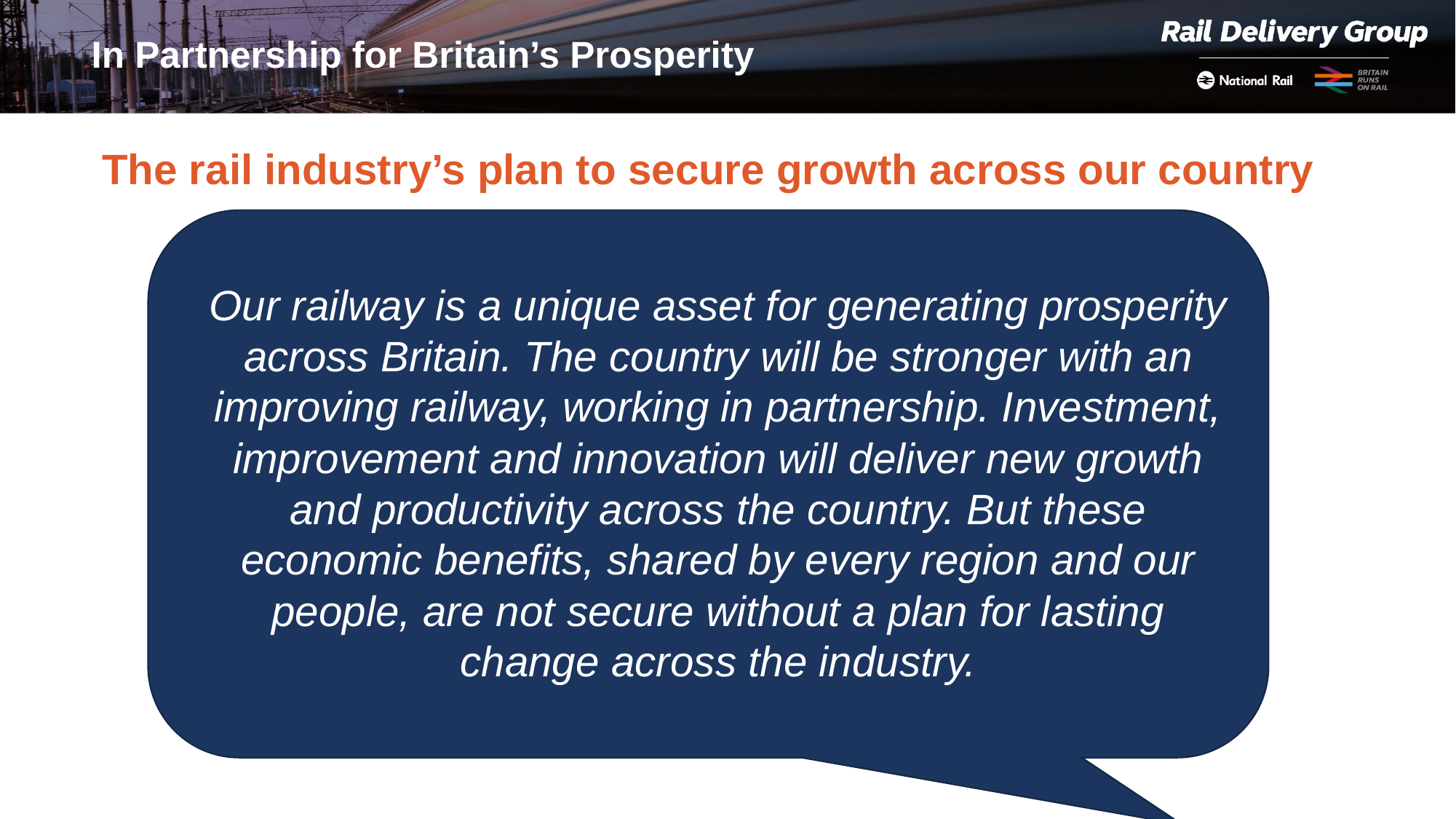

In Partnership for Britain’s Prosperity
The rail industry’s plan to secure growth across our country

Our railway is a unique asset for generating prosperity across Britain. The country will be stronger with an improving railway, working in partnership. Investment, improvement and innovation will deliver new growth and productivity across the country. But these economic benefits, shared by every region and our people, are not secure without a plan for lasting change across the industry.